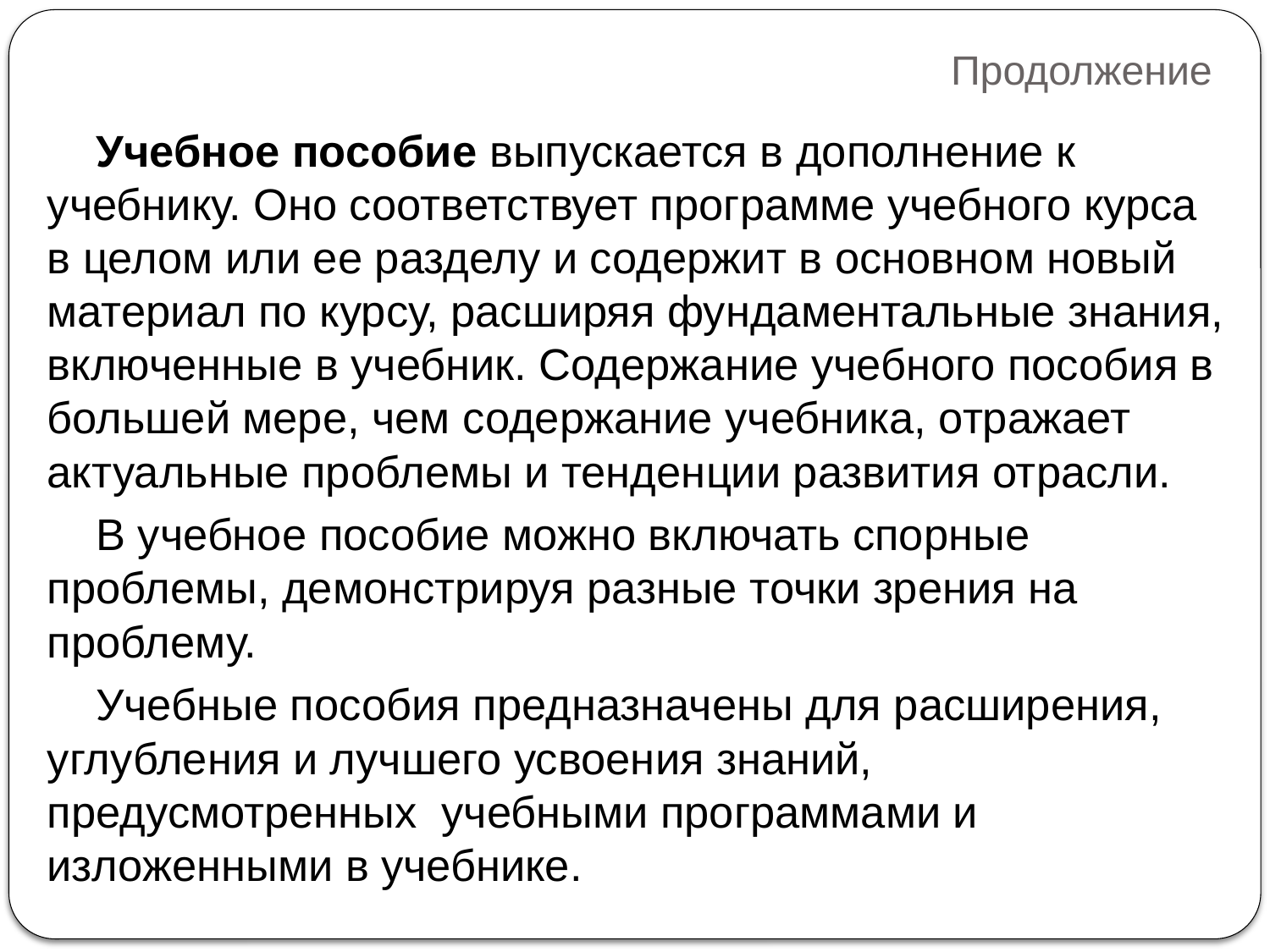

# Продолжение
Учебное пособие выпускается в дополнение к учебнику. Оно соответствует программе учебного курса в целом или ее разделу и содержит в основном новый материал по курсу, расширяя фундаментальные знания, включенные в учебник. Содержание учебного пособия в большей мере, чем содержание учебника, отражает актуальные проблемы и тенденции развития отрасли.
В учебное пособие можно включать спорные проблемы, демонстрируя разные точки зрения на проблему.
Учебные пособия предназначены для расширения, углубления и лучшего усвоения знаний, предусмотренных  учебными программами и изложенными в учебнике.